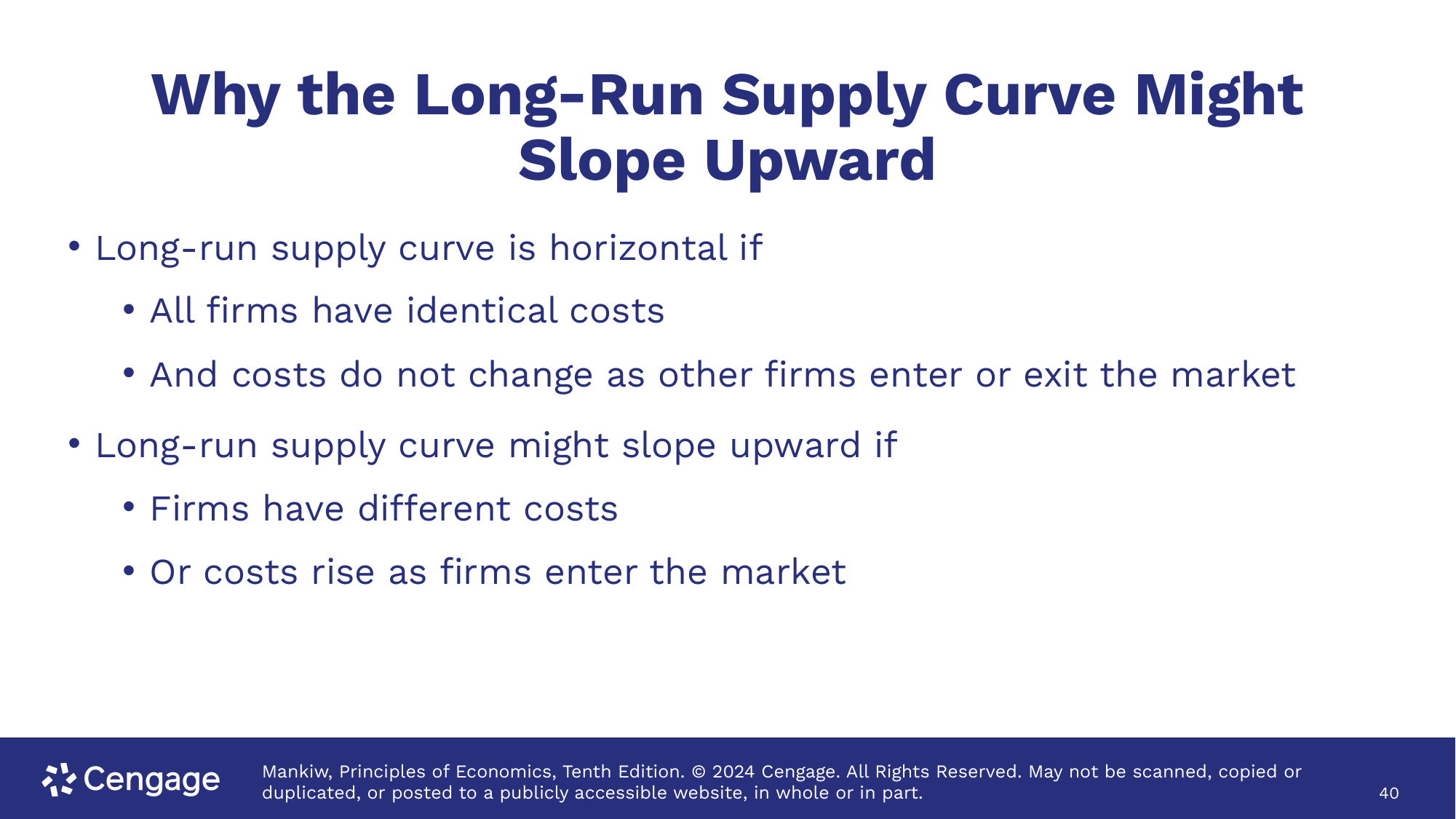

# Why the Long-Run Supply Curve Might Slope Upward
Long-run supply curve is horizontal if
All firms have identical costs
And costs do not change as other firms enter or exit the market
Long-run supply curve might slope upward if
Firms have different costs
Or costs rise as firms enter the market